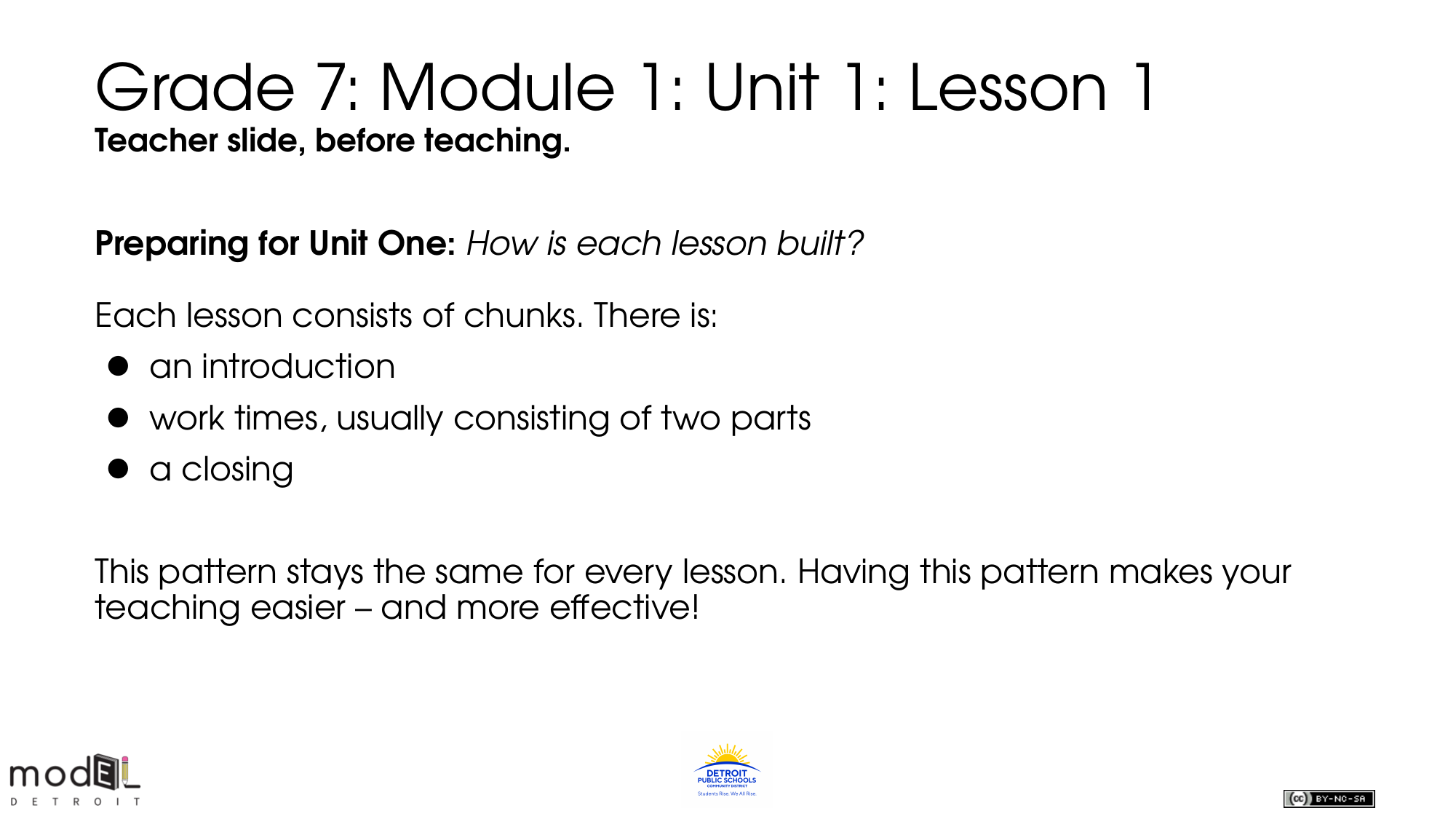

Grade 7: Module 1: Unit 1: Lesson 1
Teacher slide, before teaching.
Preparing for Unit One: How is each lesson built?

Each lesson consists of chunks. There is:
an introduction
work times, usually consisting of two parts
a closing

This pattern stays the same for every lesson. Having this pattern makes your teaching easier – and more effective!